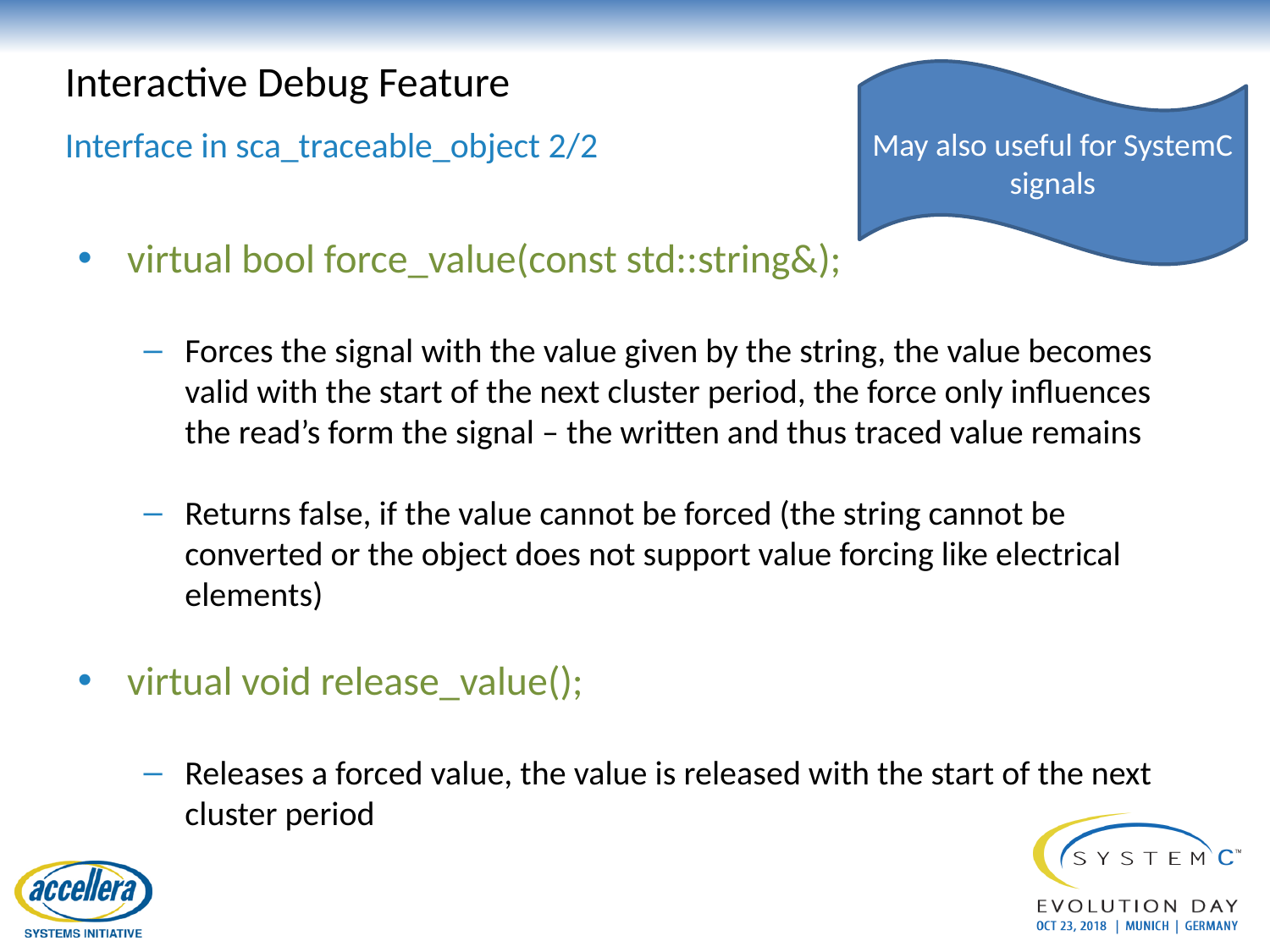

# Interactive Debug Feature
May also useful for SystemC signals
Interface in sca_traceable_object 2/2
virtual bool force_value(const std::string&);
Forces the signal with the value given by the string, the value becomes valid with the start of the next cluster period, the force only influences the read’s form the signal – the written and thus traced value remains
Returns false, if the value cannot be forced (the string cannot be converted or the object does not support value forcing like electrical elements)
virtual void release_value();
Releases a forced value, the value is released with the start of the next cluster period